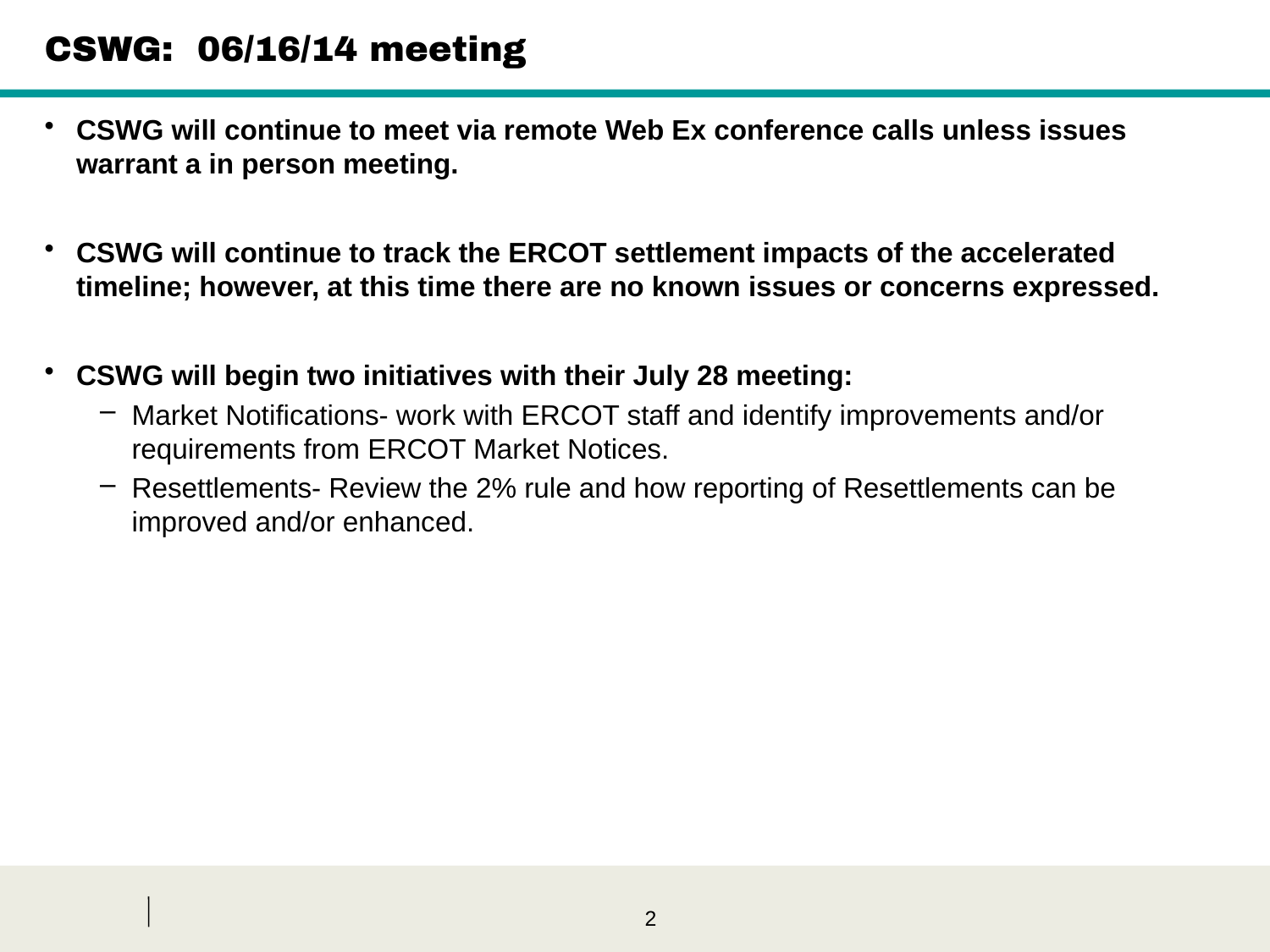

# CSWG:  06/16/14 meeting
CSWG will continue to meet via remote Web Ex conference calls unless issues warrant a in person meeting.

CSWG will continue to track the ERCOT settlement impacts of the accelerated timeline; however, at this time there are no known issues or concerns expressed.

CSWG will begin two initiatives with their July 28 meeting:
Market Notifications- work with ERCOT staff and identify improvements and/or requirements from ERCOT Market Notices.
Resettlements- Review the 2% rule and how reporting of Resettlements can be improved and/or enhanced.